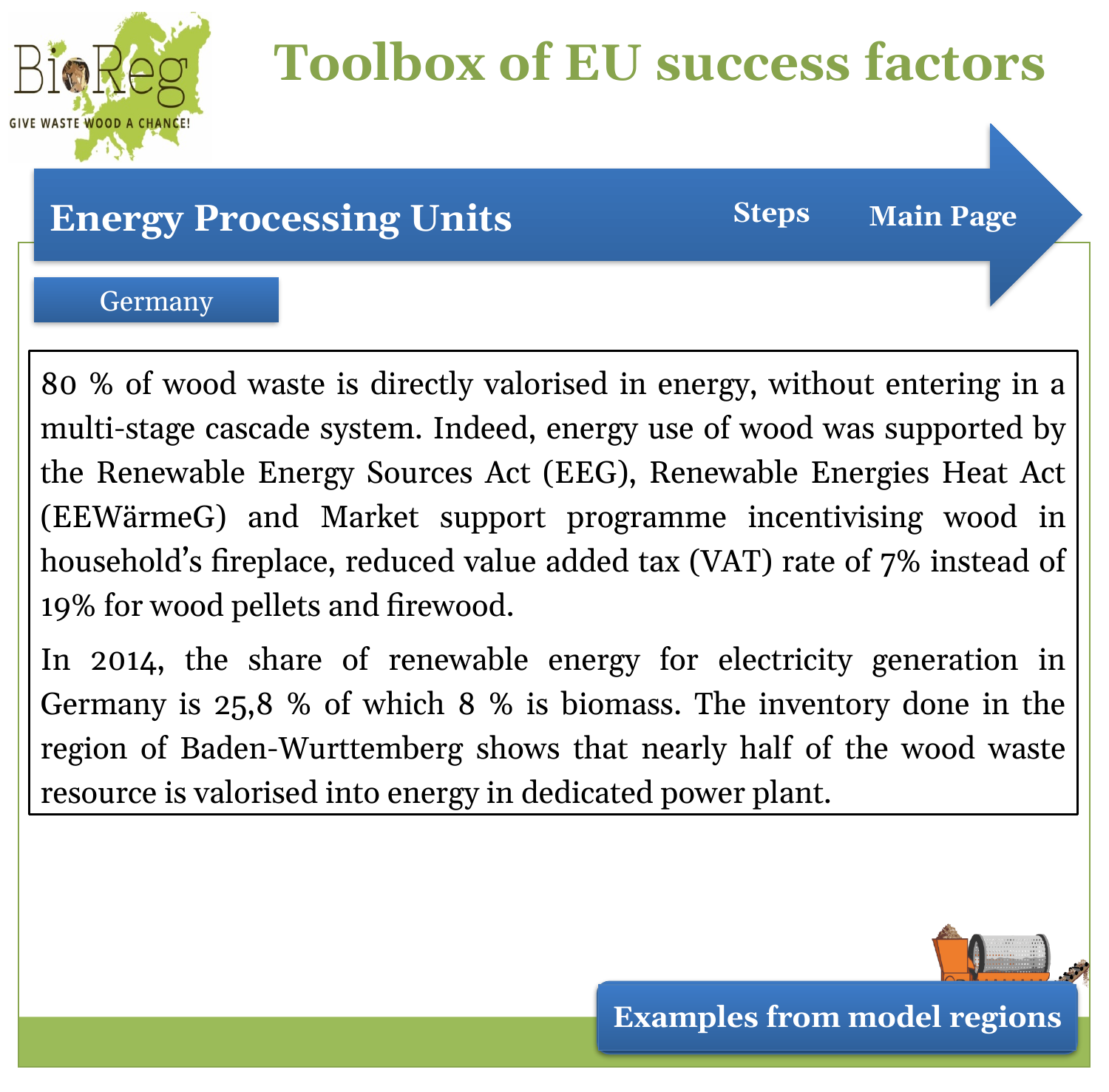

Energy Processing Units

Steps

Main Page
Germany
80 % of wood waste is directly valorised in energy, without entering in a multi-stage cascade system. Indeed, energy use of wood was supported by the Renewable Energy Sources Act (EEG), Renewable Energies Heat Act (EEWärmeG) and Market support programme incentivising wood in household’s fireplace, reduced value added tax (VAT) rate of 7% instead of 19% for wood pellets and firewood.
In 2014, the share of renewable energy for electricity generation in Germany is 25,8 % of which 8 % is biomass. The inventory done in the region of Baden-Wurttemberg shows that nearly half of the wood waste resource is valorised into energy in dedicated power plant.

Examples from model regions